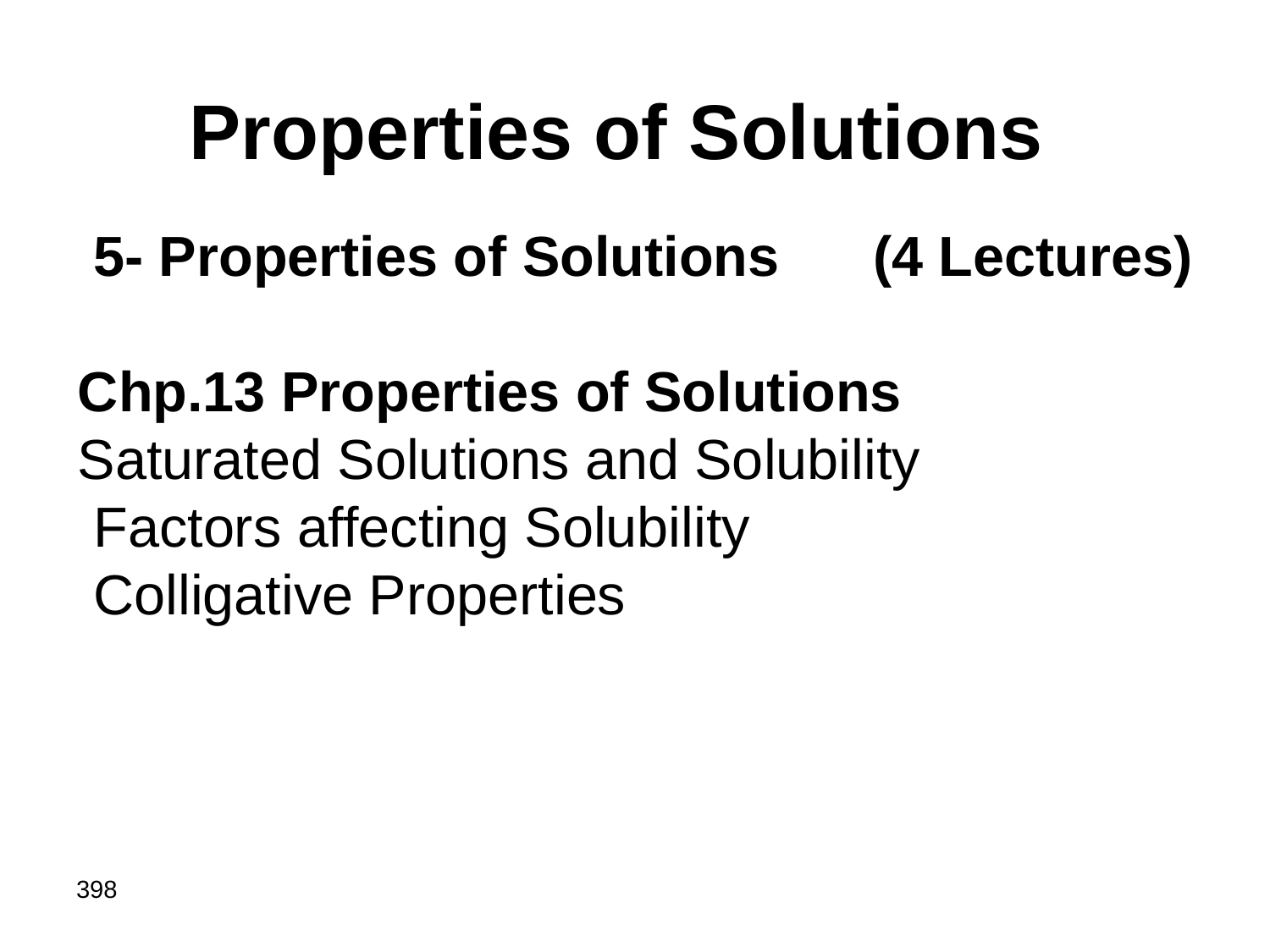

# Properties of Solutions

 5- Properties of Solutions      (4 Lectures)

Chp.13 Properties of Solutions
Saturated Solutions and Solubility
 Factors affecting Solubility
 Colligative Properties
398